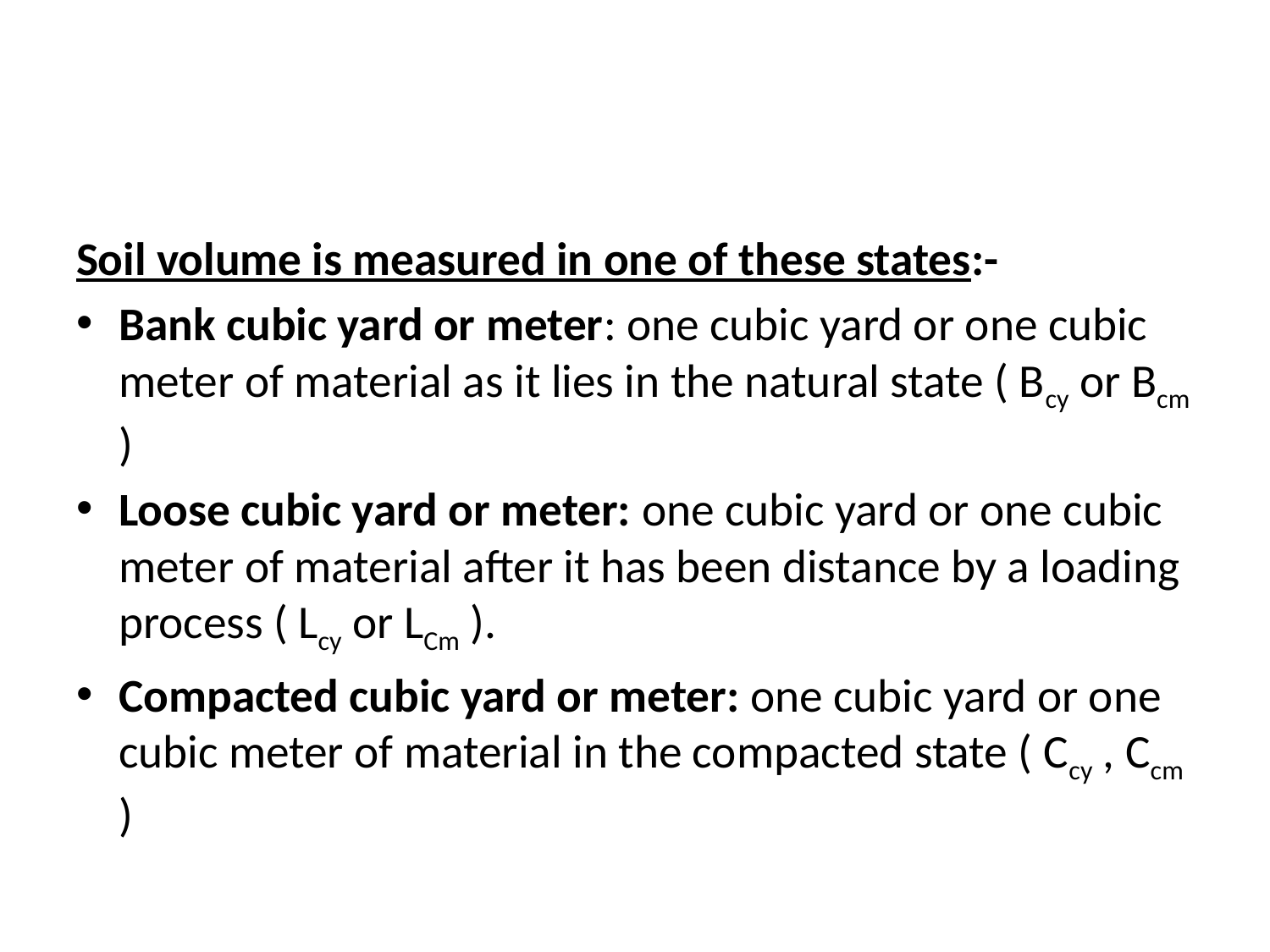

#
Soil volume is measured in one of these states:-
Bank cubic yard or meter: one cubic yard or one cubic meter of material as it lies in the natural state ( Bcy or Bcm )
Loose cubic yard or meter: one cubic yard or one cubic meter of material after it has been distance by a loading process ( Lcy or LCm ).
Compacted cubic yard or meter: one cubic yard or one cubic meter of material in the compacted state ( Ccy , Ccm )